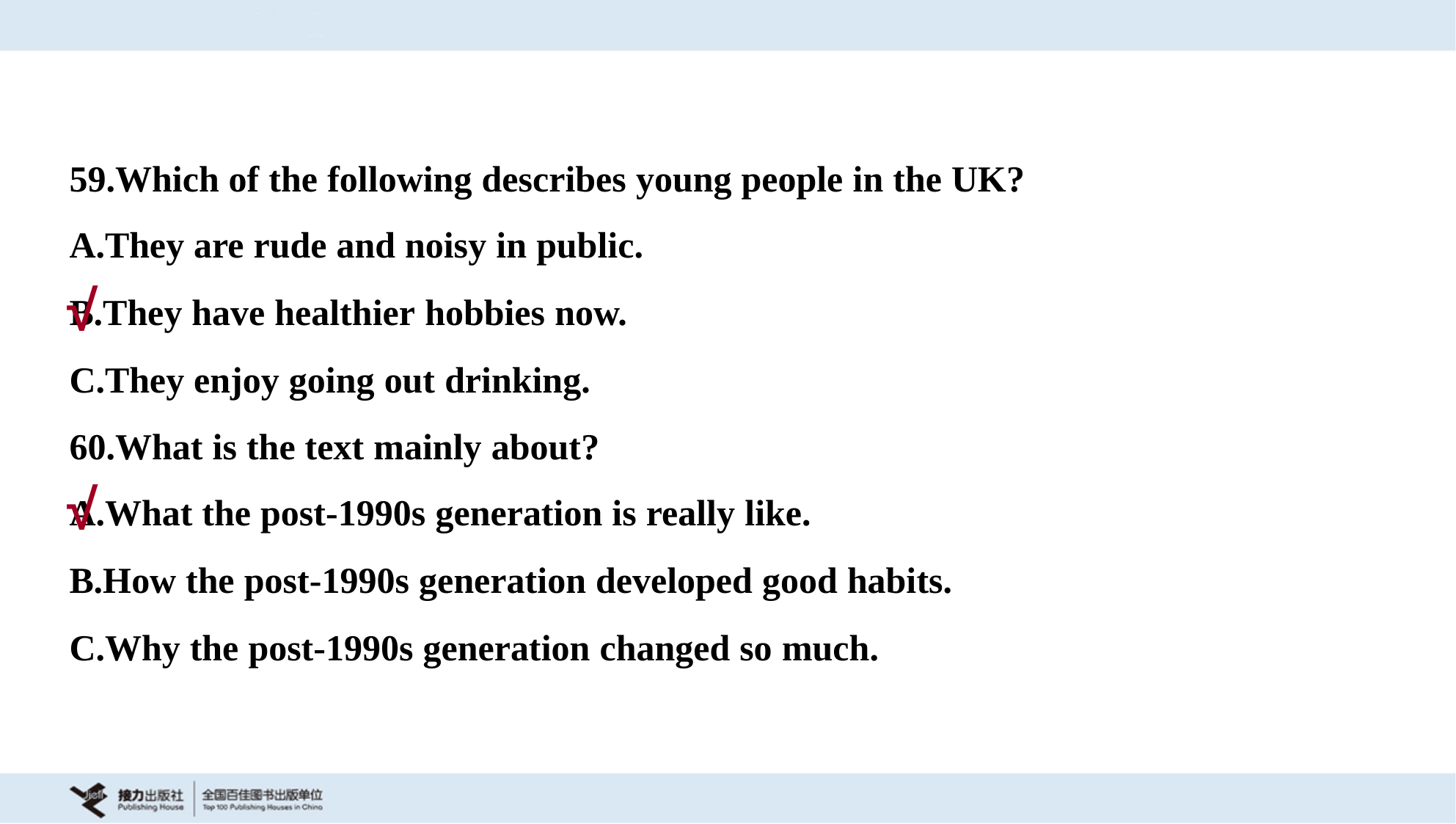

59.Which of the following describes young people in the UK?
A.They are rude and noisy in public.
B.They have healthier hobbies now.
C.They enjoy going out drinking.
√
60.What is the text mainly about?
A.What the post-1990s generation is really like.
B.How the post-1990s generation developed good habits.
C.Why the post-1990s generation changed so much.
√